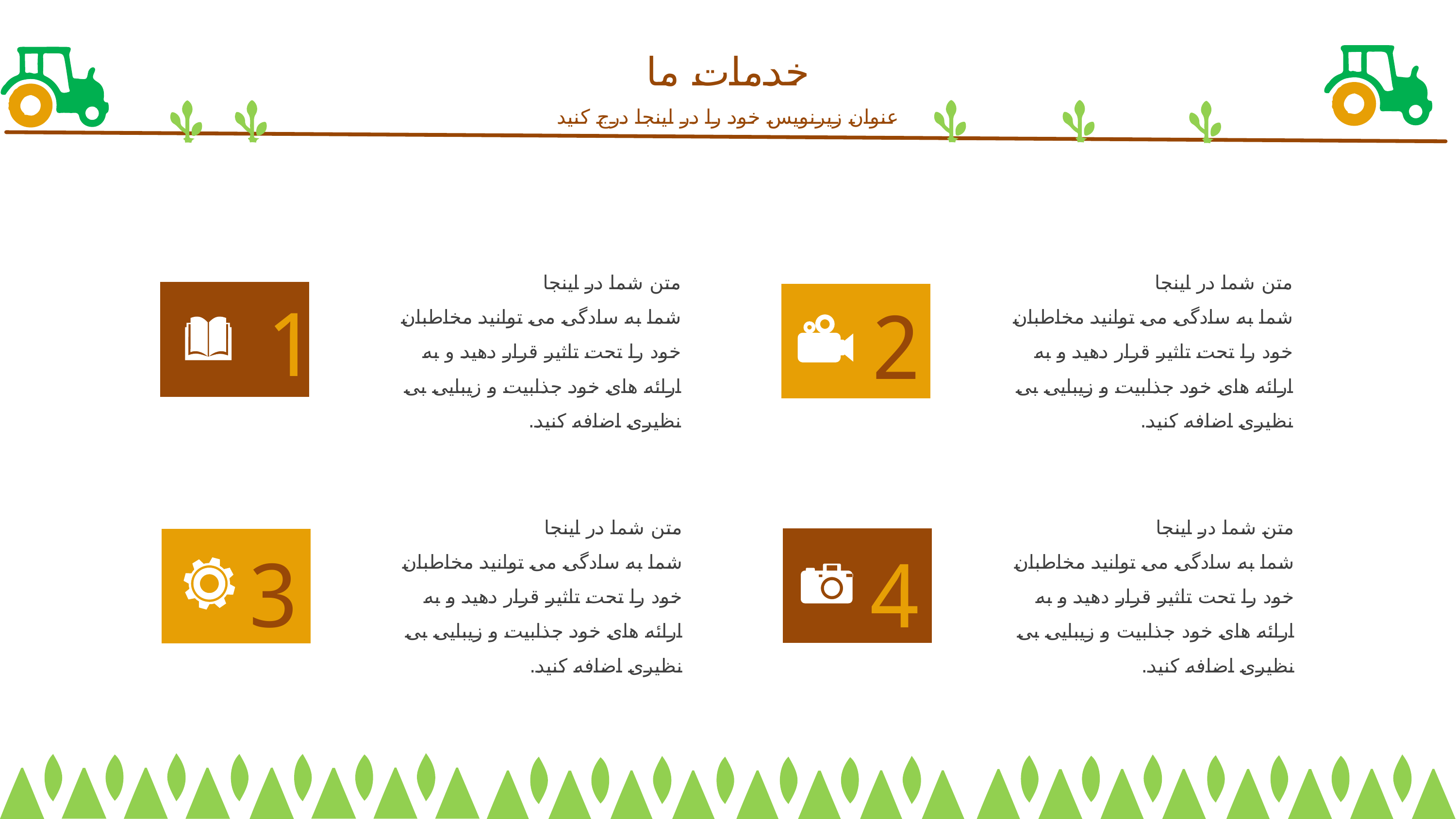

خدمات ما

عنوان زیرنویس خود را در اینجا درج کنید

1
2
متن شما در اینجا
متن شما در اینجا

شما به سادگی می توانید مخاطبان خود را تحت تاثیر قرار دهید و به ارائه های خود جذابیت و زیبایی بی نظیری اضافه کنید.
شما به سادگی می توانید مخاطبان خود را تحت تاثیر قرار دهید و به ارائه های خود جذابیت و زیبایی بی نظیری اضافه کنید.

3
4
متن شما در اینجا
متن شما در اینجا

شما به سادگی می توانید مخاطبان خود را تحت تاثیر قرار دهید و به ارائه های خود جذابیت و زیبایی بی نظیری اضافه کنید.
شما به سادگی می توانید مخاطبان خود را تحت تاثیر قرار دهید و به ارائه های خود جذابیت و زیبایی بی نظیری اضافه کنید.